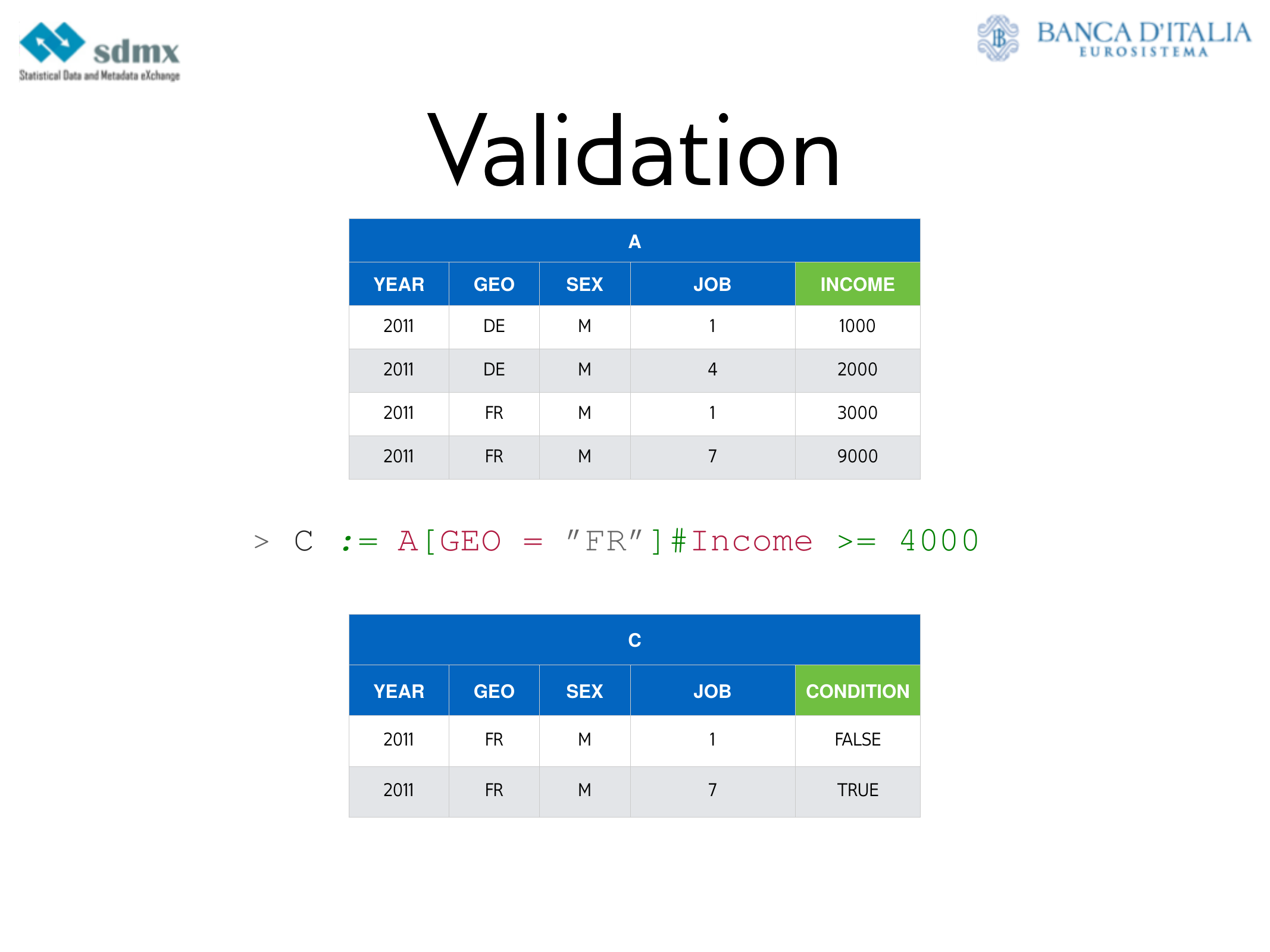

# Validation
| A |  |  |  |  |
| --- | --- | --- | --- | --- |
| YEAR | GEO | SEX | JOB | INCOME |
| 2011 | DE | M | 1 | 1000 |
| 2011 | DE | M | 4 | 2000 |
| 2011 | FR | M | 1 | 3000 |
| 2011 | FR | M | 7 | 9000 |

> C := A[GEO = ”FR”]#Income >= 4000
| C |  |  |  |  |
| --- | --- | --- | --- | --- |
| YEAR | GEO | SEX | JOB | CONDITION |
| 2011 | FR | M | 1 | FALSE |
| 2011 | FR | M | 7 | TRUE |
35